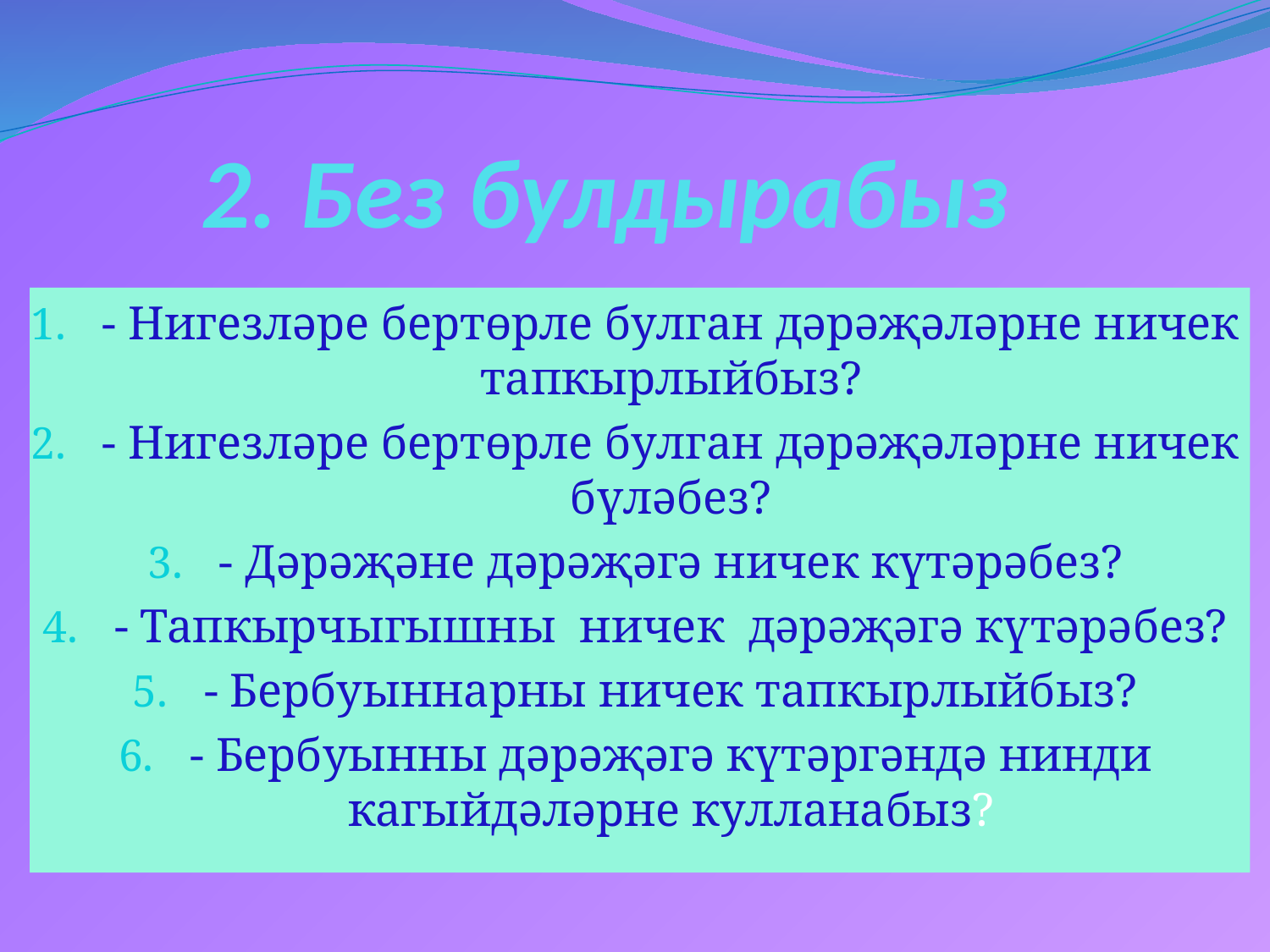

# 2. Без булдырабыз
- Нигезләре бертөрле булган дәрәҗәләрне ничек тапкырлыйбыз?
- Нигезләре бертөрле булган дәрәҗәләрне ничек бүләбез?
- Дәрәҗәне дәрәҗәгә ничек күтәрәбез?
- Тапкырчыгышны  ничек  дәрәҗәгә күтәрәбез?
- Бербуыннарны ничек тапкырлыйбыз?
- Бербуынны дәрәҗәгә күтәргәндә нинди кагыйдәләрне кулланабыз?